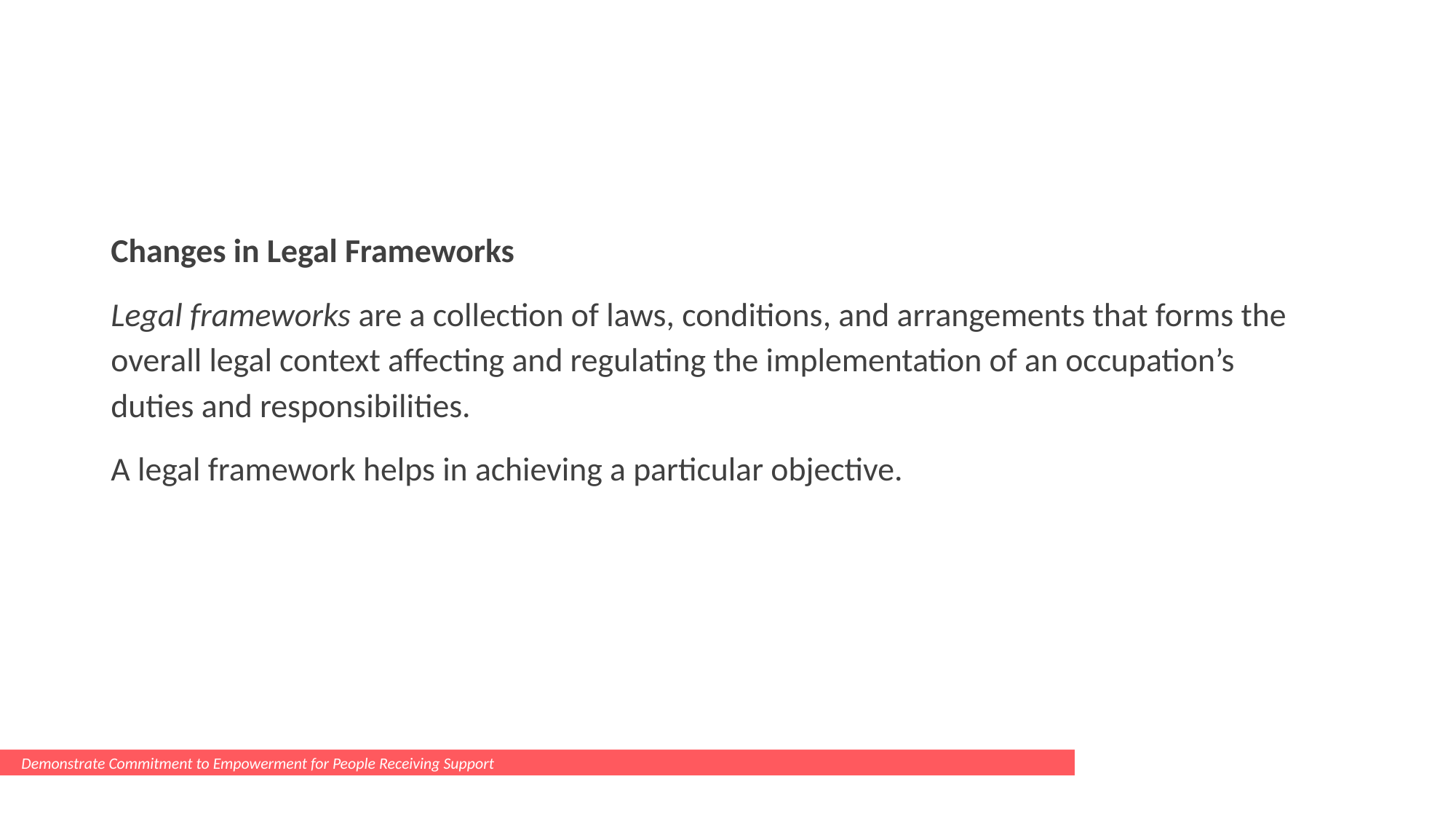

#
Changes in Legal Frameworks
Legal frameworks are a collection of laws, conditions, and arrangements that forms the overall legal context affecting and regulating the implementation of an occupation’s duties and responsibilities.
A legal framework helps in achieving a particular objective.
Demonstrate Commitment to Empowerment for People Receiving Support